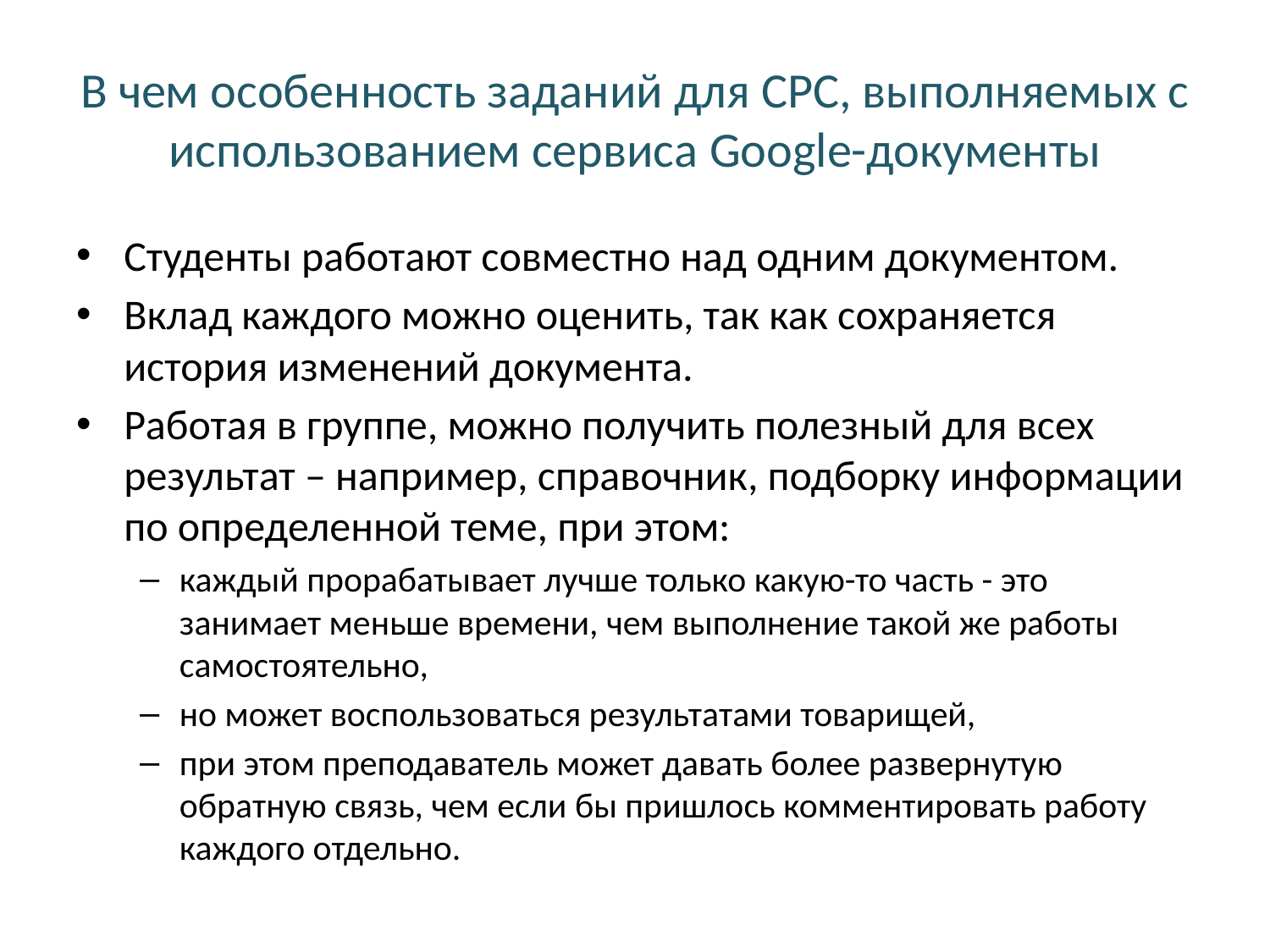

# В чем особенность заданий для СРС, выполняемых с использованием сервиса Google-документы
Студенты работают совместно над одним документом.
Вклад каждого можно оценить, так как сохраняется история изменений документа.
Работая в группе, можно получить полезный для всех результат – например, справочник, подборку информации по определенной теме, при этом:
каждый прорабатывает лучше только какую-то часть - это занимает меньше времени, чем выполнение такой же работы самостоятельно,
но может воспользоваться результатами товарищей,
при этом преподаватель может давать более развернутую обратную связь, чем если бы пришлось комментировать работу каждого отдельно.